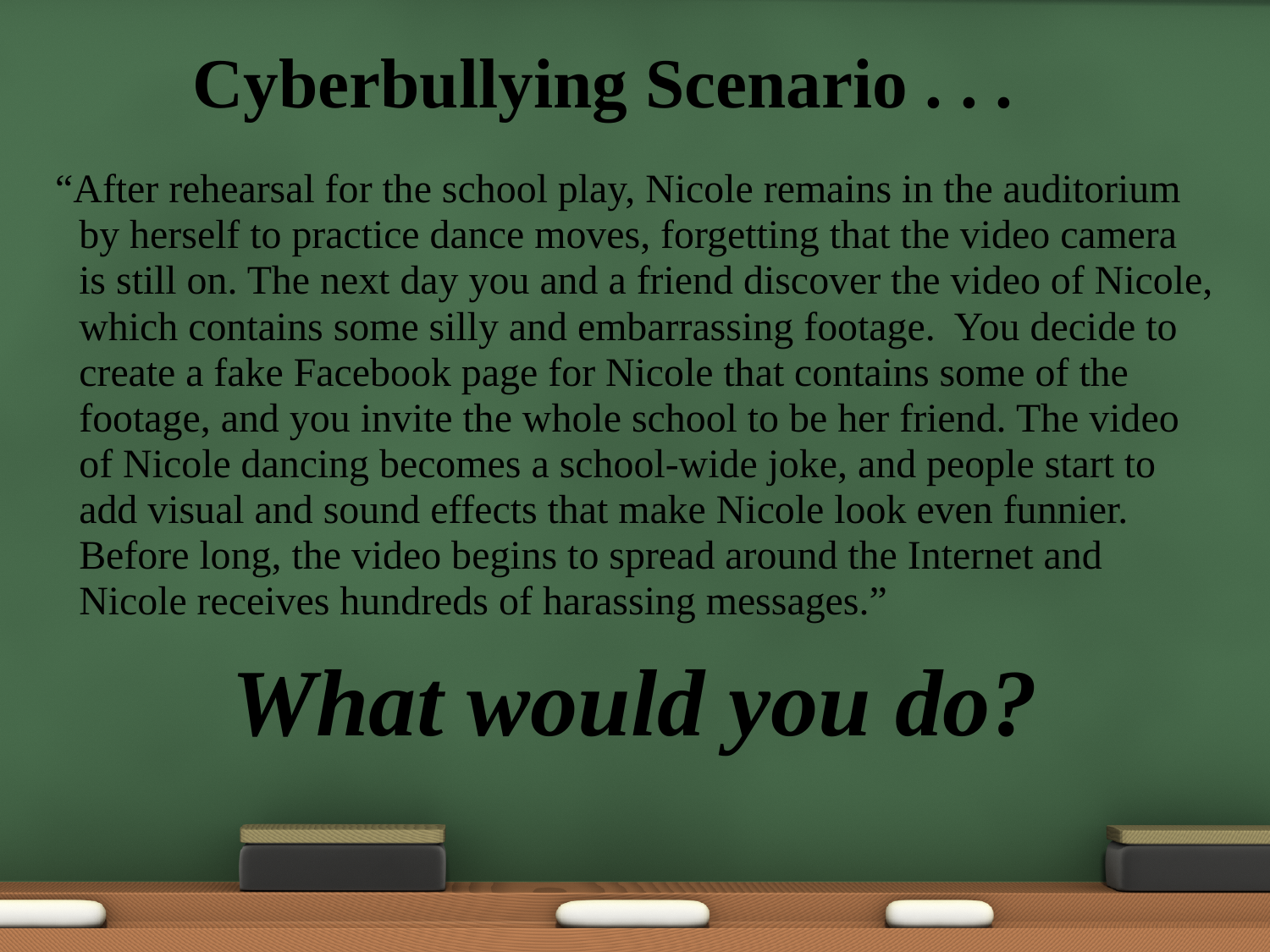

# Cyberbullying Scenario . . .
“After rehearsal for the school play, Nicole remains in the auditorium by herself to practice dance moves, forgetting that the video camera is still on. The next day you and a friend discover the video of Nicole, which contains some silly and embarrassing footage.  You decide to create a fake Facebook page for Nicole that contains some of the footage, and you invite the whole school to be her friend. The video of Nicole dancing becomes a school-wide joke, and people start to add visual and sound effects that make Nicole look even funnier. Before long, the video begins to spread around the Internet and Nicole receives hundreds of harassing messages.”

What would you do?